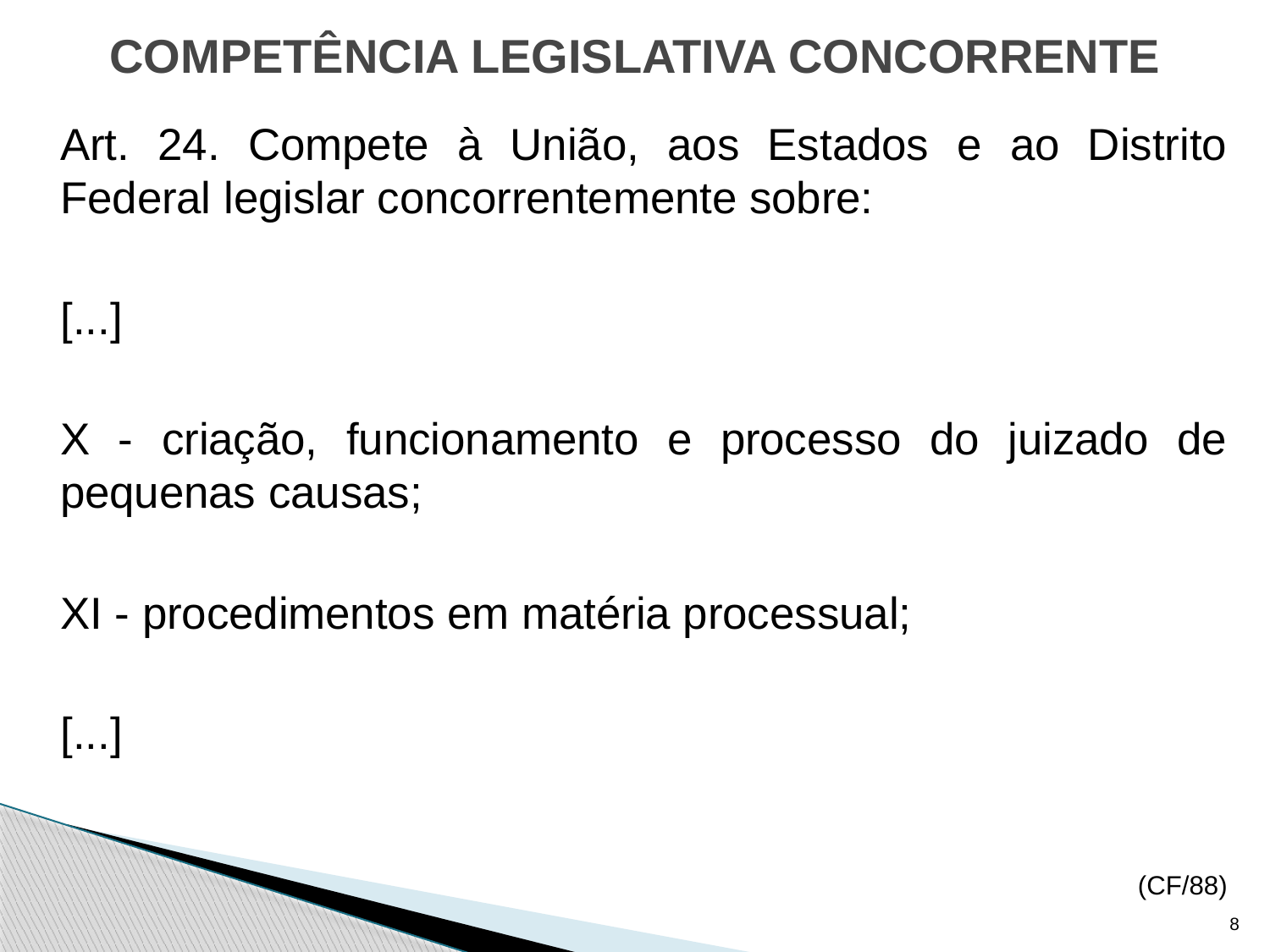

# COMPETÊNCIA LEGISLATIVA CONCORRENTE
	Art. 24. Compete à União, aos Estados e ao Distrito Federal legislar concorrentemente sobre:

	[...]

	X - criação, funcionamento e processo do juizado de pequenas causas;

	XI - procedimentos em matéria processual;

	[...]

(CF/88)
8